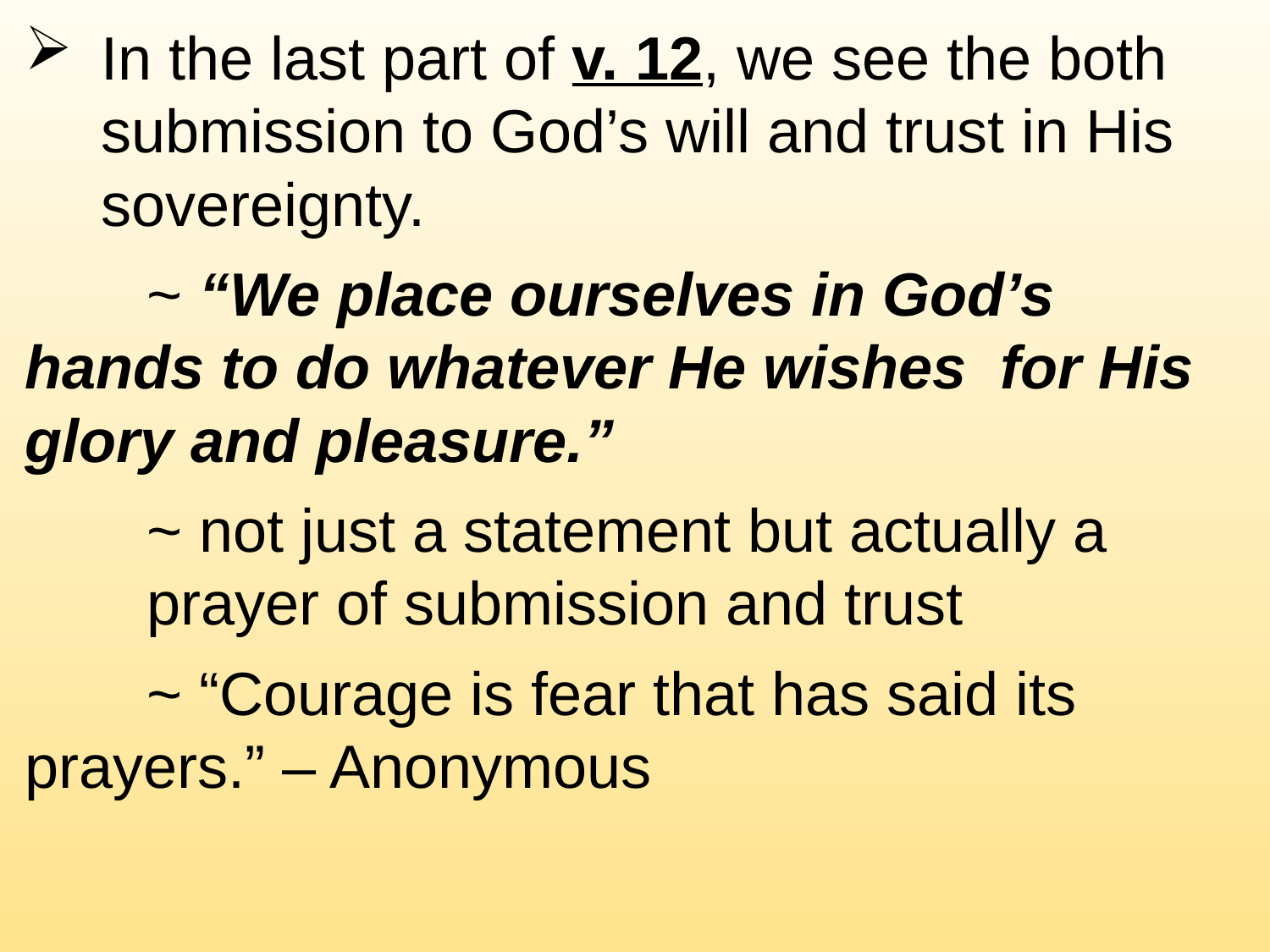

In the last part of v. 12, we see the both submission to God’s will and trust in His sovereignty.
	~ “We place ourselves in God’s 				hands to do whatever He wishes 				for His glory and pleasure.”
	~ not just a statement but actually a 				prayer of submission and trust
	~ “Courage is fear that has said its 				prayers.” – Anonymous